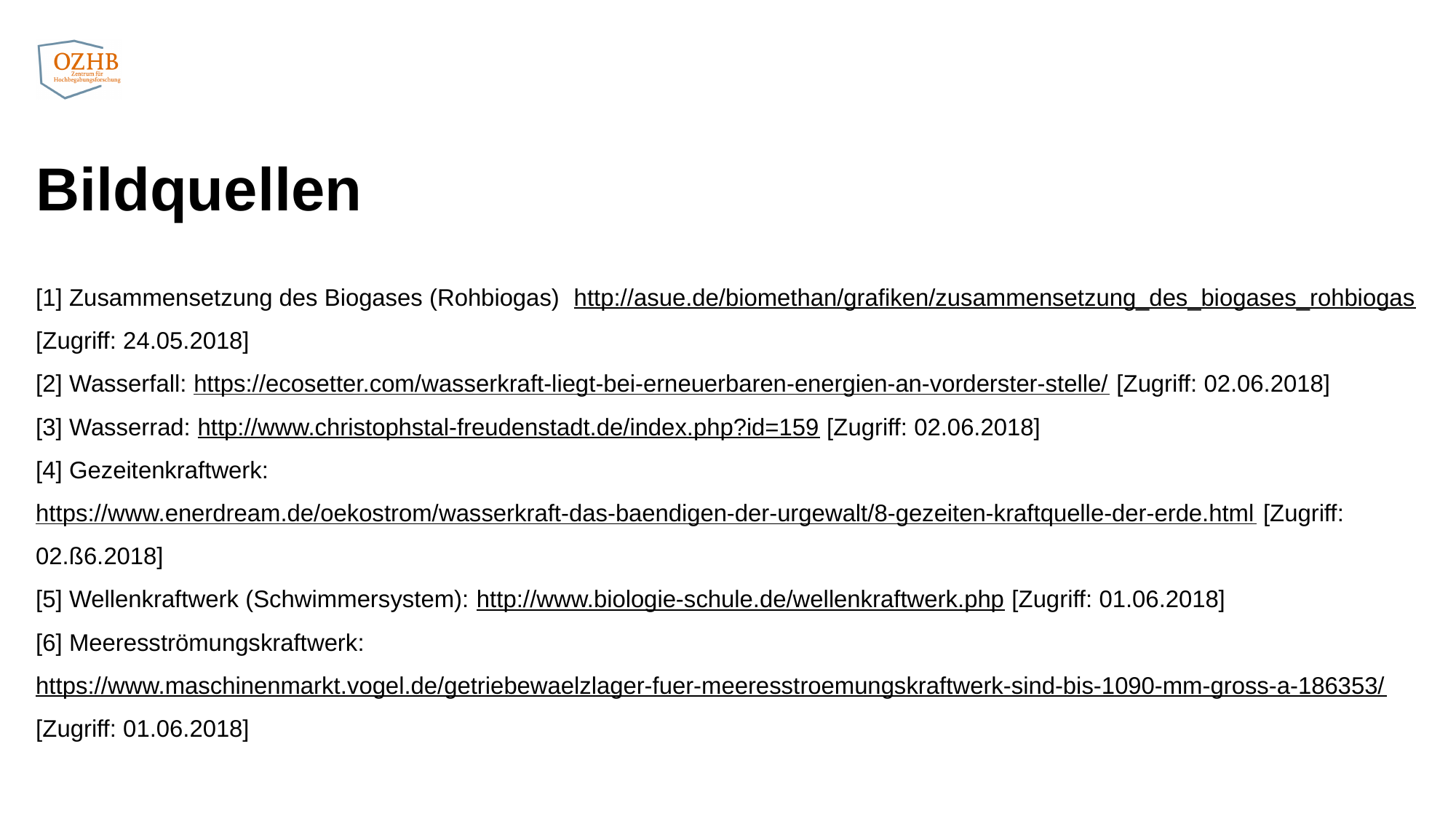

# Bildquellen
[1] Zusammensetzung des Biogases (Rohbiogas)  http://asue.de/biomethan/grafiken/zusammensetzung_des_biogases_rohbiogas [Zugriff: 24.05.2018]
[2] Wasserfall: https://ecosetter.com/wasserkraft-liegt-bei-erneuerbaren-energien-an-vorderster-stelle/ [Zugriff: 02.06.2018]
[3] Wasserrad: http://www.christophstal-freudenstadt.de/index.php?id=159 [Zugriff: 02.06.2018]
[4] Gezeitenkraftwerk: https://www.enerdream.de/oekostrom/wasserkraft-das-baendigen-der-urgewalt/8-gezeiten-kraftquelle-der-erde.html [Zugriff: 02.ß6.2018]
[5] Wellenkraftwerk (Schwimmersystem): http://www.biologie-schule.de/wellenkraftwerk.php [Zugriff: 01.06.2018]
[6] Meeresströmungskraftwerk: https://www.maschinenmarkt.vogel.de/getriebewaelzlager-fuer-meeresstroemungskraftwerk-sind-bis-1090-mm-gross-a-186353/ [Zugriff: 01.06.2018]